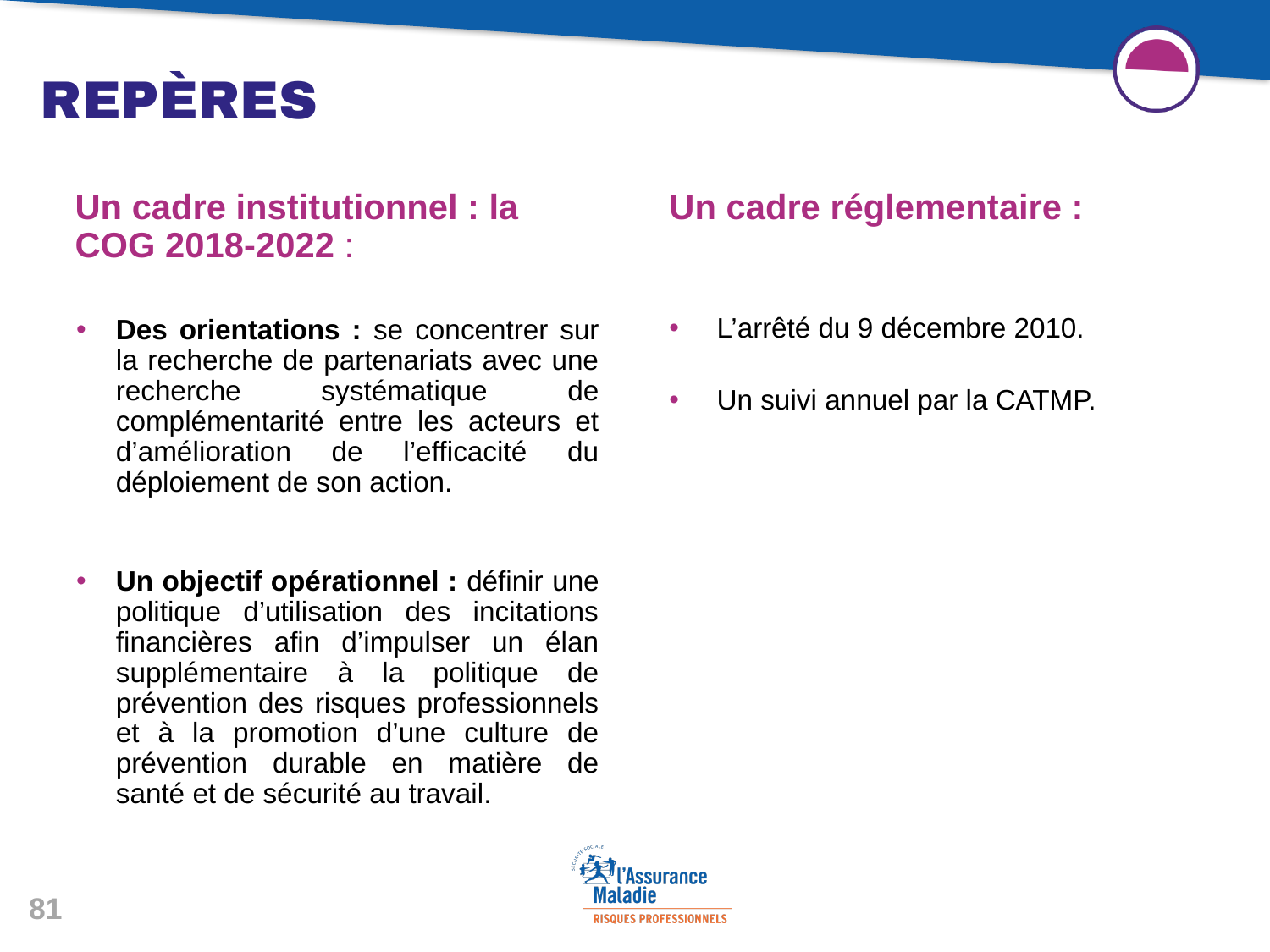

# repères
Un cadre institutionnel : la COG 2018-2022 :

Des orientations : se concentrer sur la recherche de partenariats avec une recherche systématique de complémentarité entre les acteurs et d’amélioration de l’efficacité du déploiement de son action.

Un objectif opérationnel : définir une politique d’utilisation des incitations financières afin d’impulser un élan supplémentaire à la politique de prévention des risques professionnels et à la promotion d’une culture de prévention durable en matière de santé et de sécurité au travail.

Un cadre réglementaire :

L’arrêté du 9 décembre 2010.

Un suivi annuel par la CATMP.

81